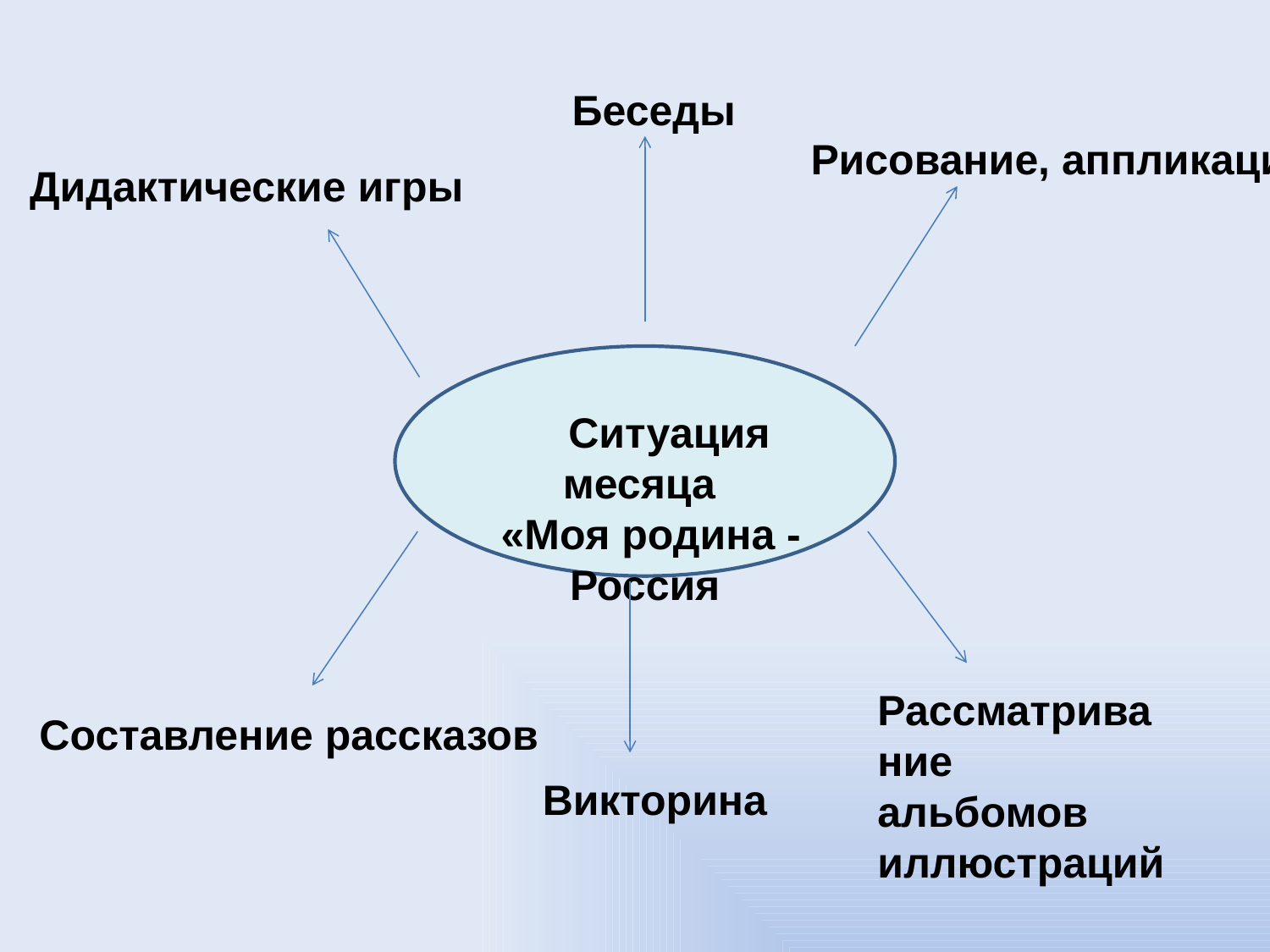

Беседы
Рисование, аппликация
Дидактические игры

     Ситуация месяца
 «Моя родина - Россия
Рассматривание  альбомов
иллюстраций
Составление рассказов

Викторина